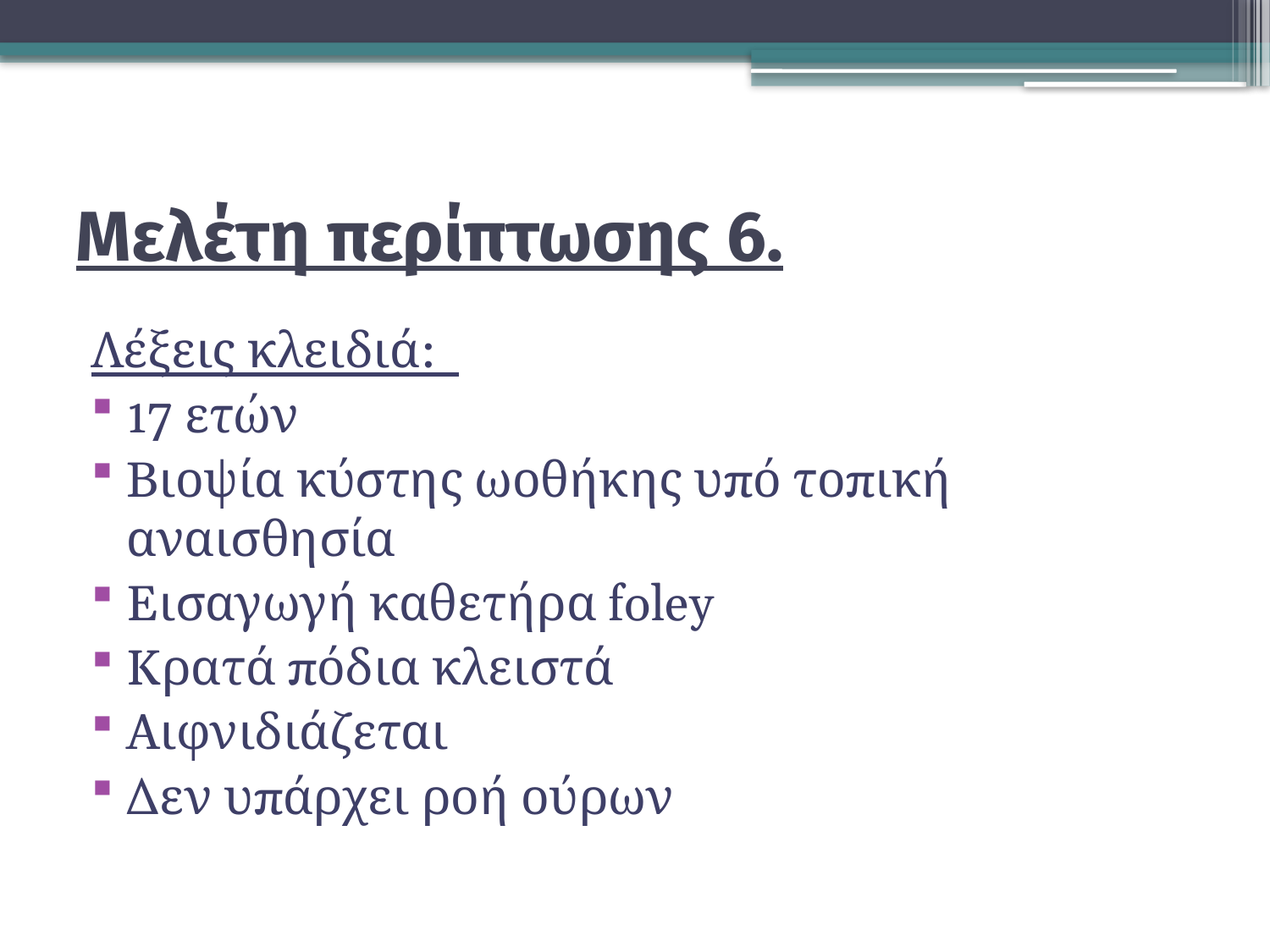

# Μελέτη περίπτωσης 6.
Λέξεις κλειδιά:
17 ετών
Βιοψία κύστης ωοθήκης υπό τοπική αναισθησία
Εισαγωγή καθετήρα foley
Κρατά πόδια κλειστά
Αιφνιδιάζεται
Δεν υπάρχει ροή ούρων